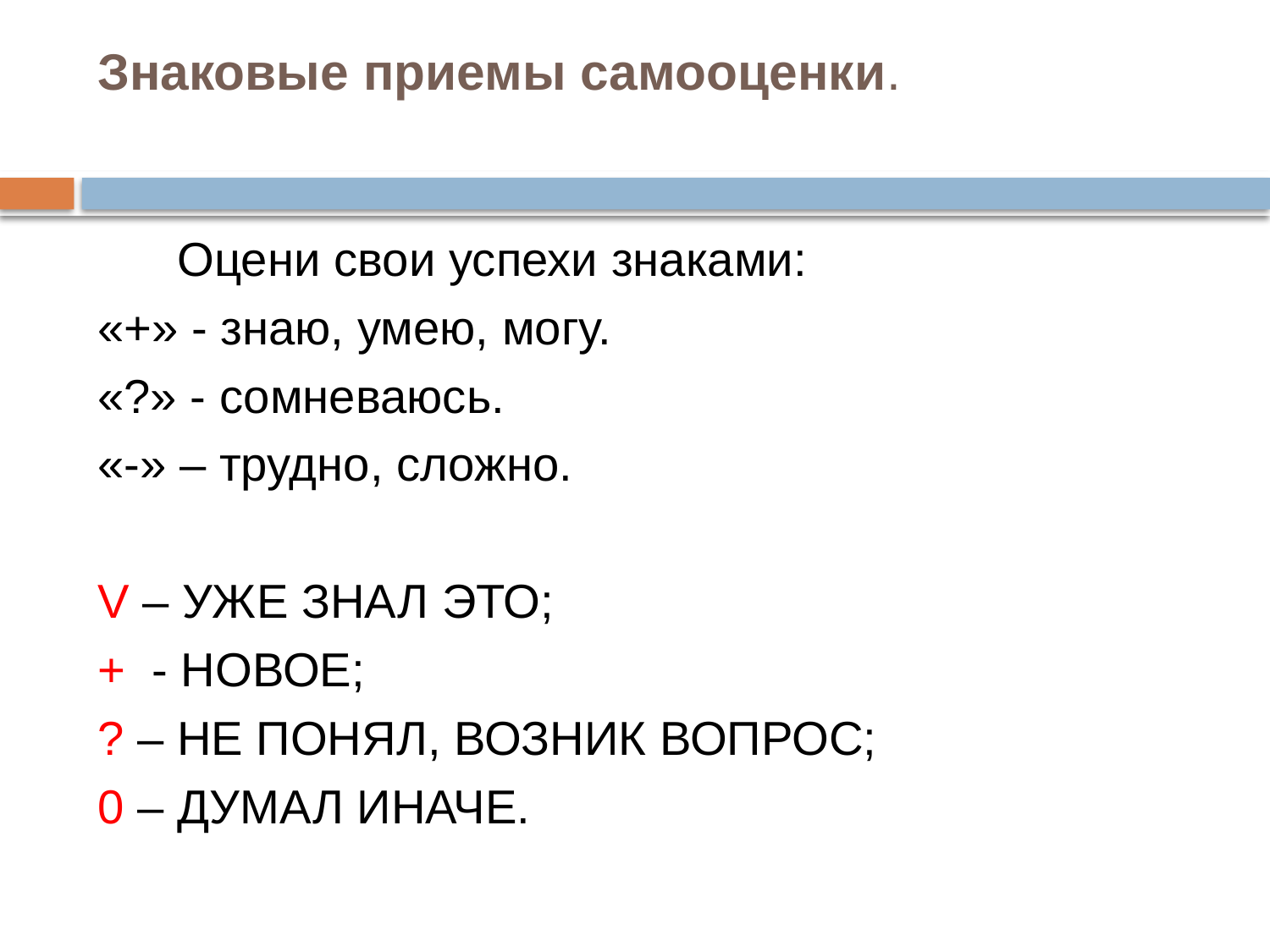

# Знаковые приемы самооценки.
      Оцени свои успехи знаками:
«+» - знаю, умею, могу.
«?» - сомневаюсь.
«-» – трудно, сложно.

V – УЖЕ ЗНАЛ ЭТО;
+  - НОВОЕ;
? – НЕ ПОНЯЛ, ВОЗНИК ВОПРОС;
0 – ДУМАЛ ИНАЧЕ.